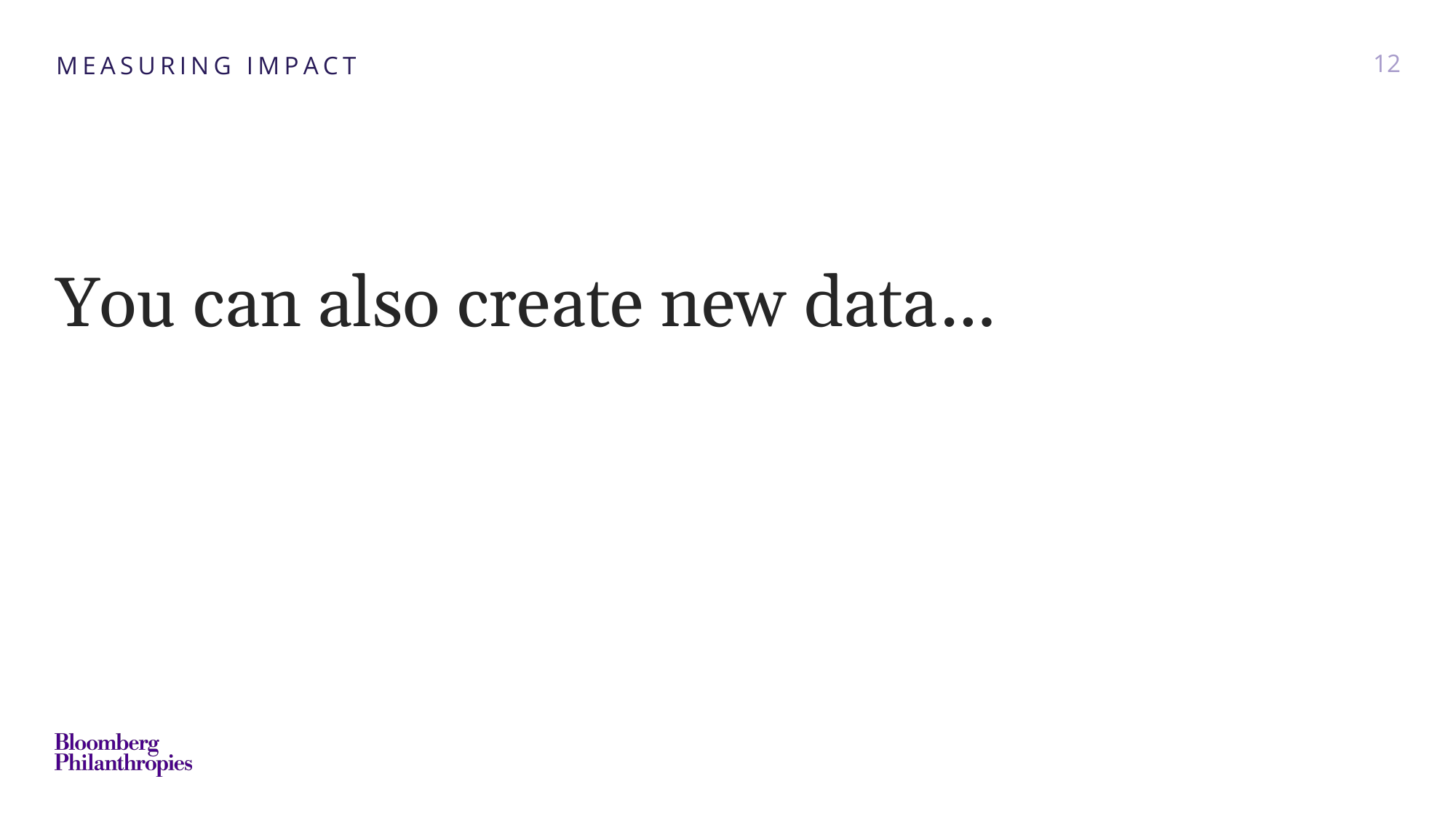

MEASURING IMPACT
12
You can also create new data…